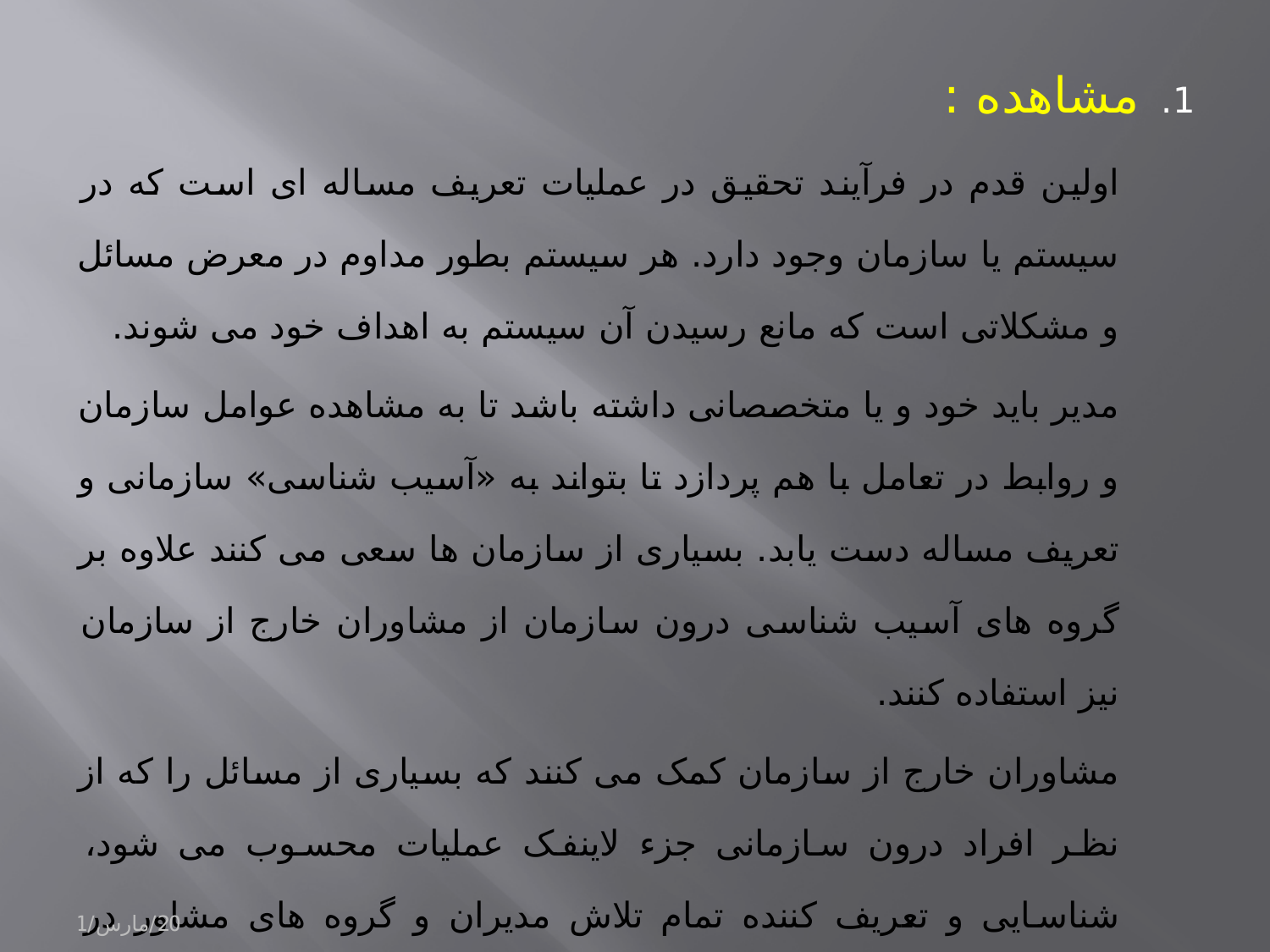

1.  مشاهده :
اولین قدم در فرآیند تحقیق در عملیات تعریف مساله ای است که در سیستم یا سازمان وجود دارد. هر سیستم بطور مداوم در معرض مسائل و مشکلاتی است که مانع رسیدن آن سیستم به اهداف خود می شوند.
مدیر باید خود و یا متخصصانی داشته باشد تا به مشاهده عوامل سازمان و روابط در تعامل با هم پردازد تا بتواند به «آسیب شناسی» سازمانی و تعریف مساله دست یابد. بسیاری از سازمان ها سعی می کنند علاوه بر گروه های آسیب شناسی درون سازمان از مشاوران خارج از سازمان نیز استفاده کنند.
مشاوران خارج از سازمان کمک می کنند که بسیاری از مسائل را که از نظر افراد درون سازمانی جزء لاینفک عملیات محسوب می شود، شناسایی و تعریف کننده تمام تلاش مدیران و گروه های مشاور در سازمان شناسایی مساله بر اساس مشاهده به عمل آمده از فرآیند عملیات در سازمان و محیط می باشد.

20/مارس/1